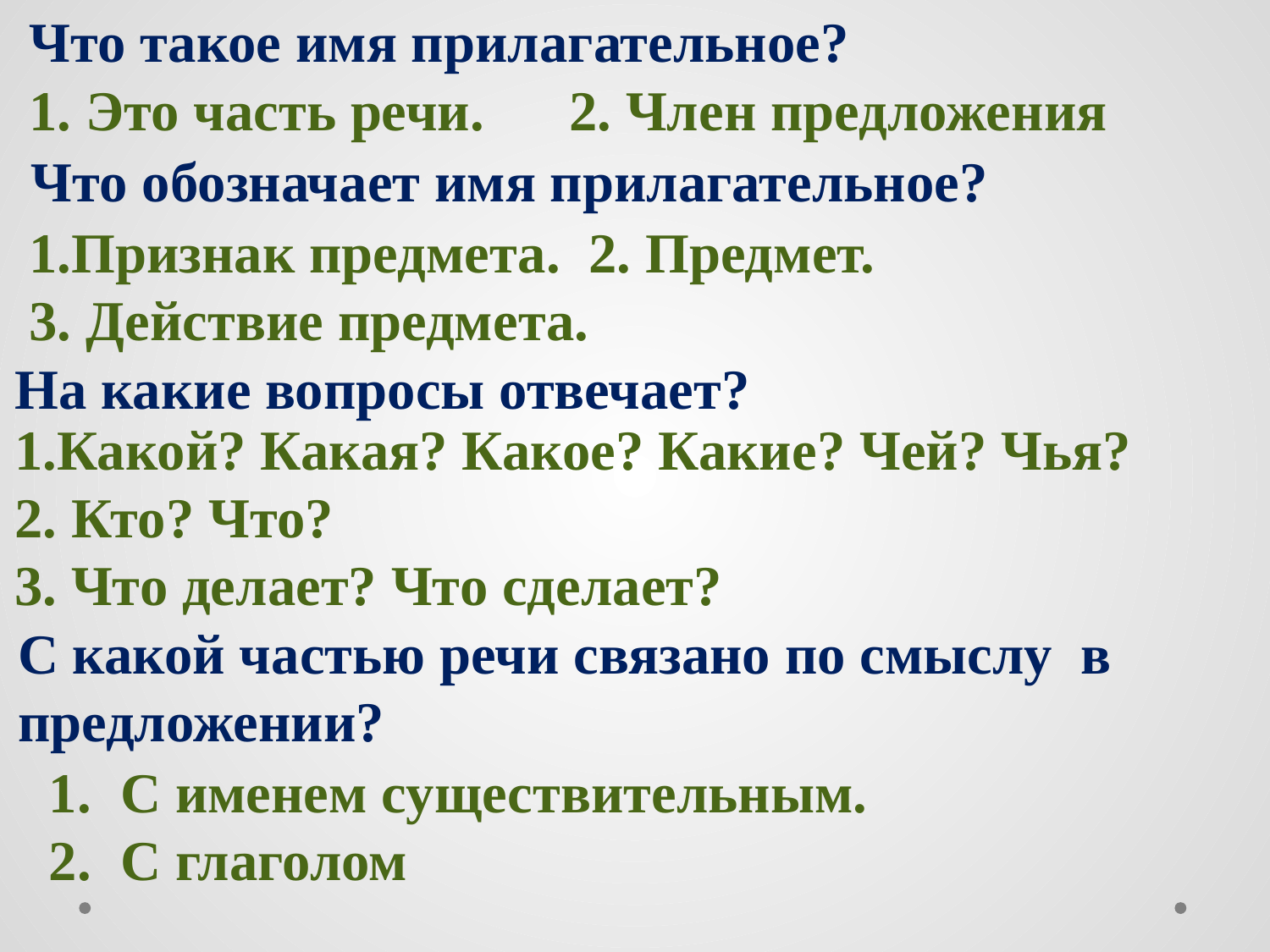

Что такое имя прилагательное?
1. Это часть речи.      2. Член предложения
Что обозначает имя прилагательное?
1.Признак предмета.  2. Предмет.
3. Действие предмета.
На какие вопросы отвечает?
1.Какой? Какая? Какое? Какие? Чей? Чья?
2. Кто? Что?
3. Что делает? Что сделает?
С какой частью речи связано по смыслу  в предложении?
С именем существительным.
С глаголом